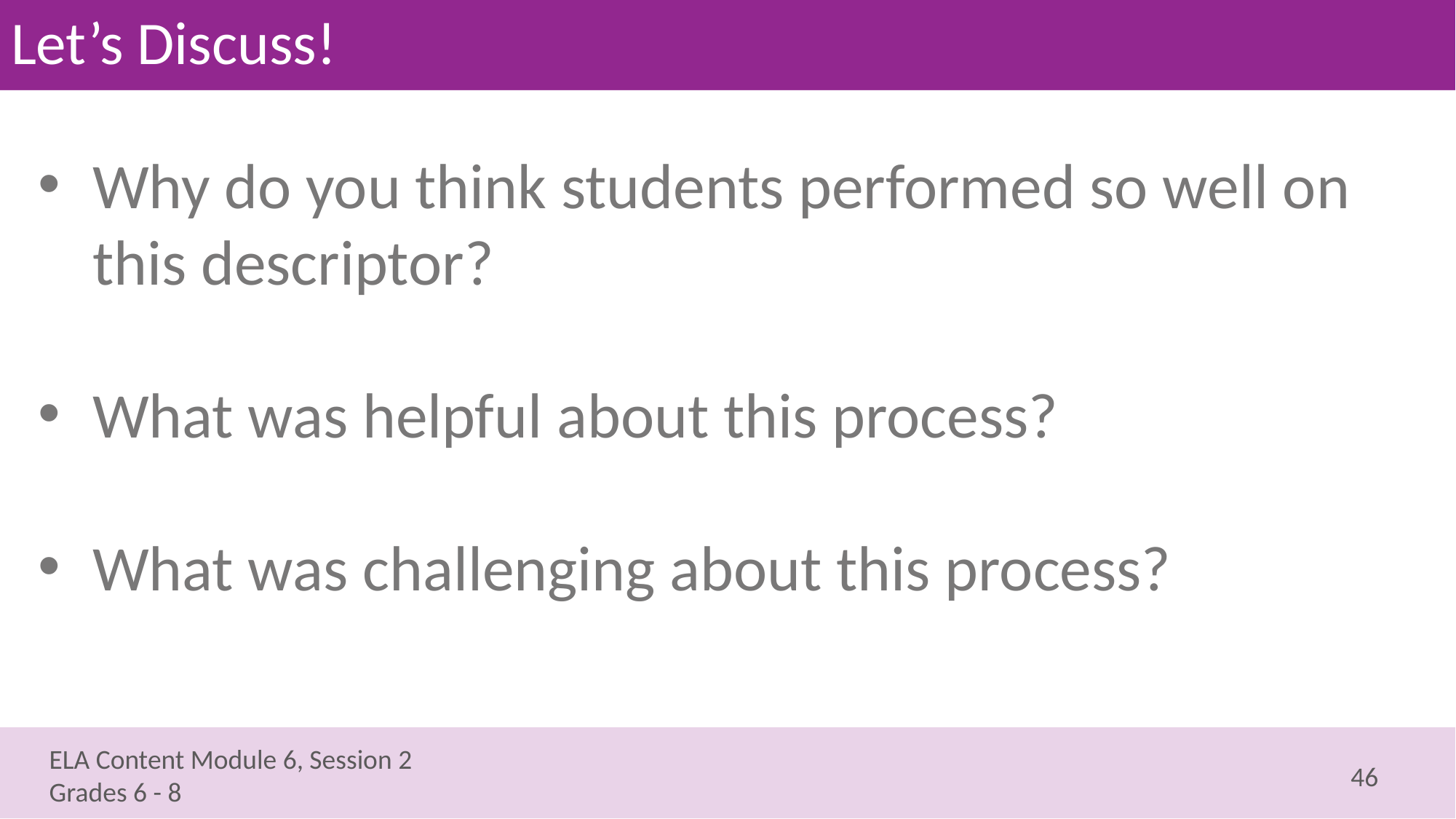

# Let’s Discuss!
Why do you think students performed so well on this descriptor?

What was helpful about this process?

What was challenging about this process?

46